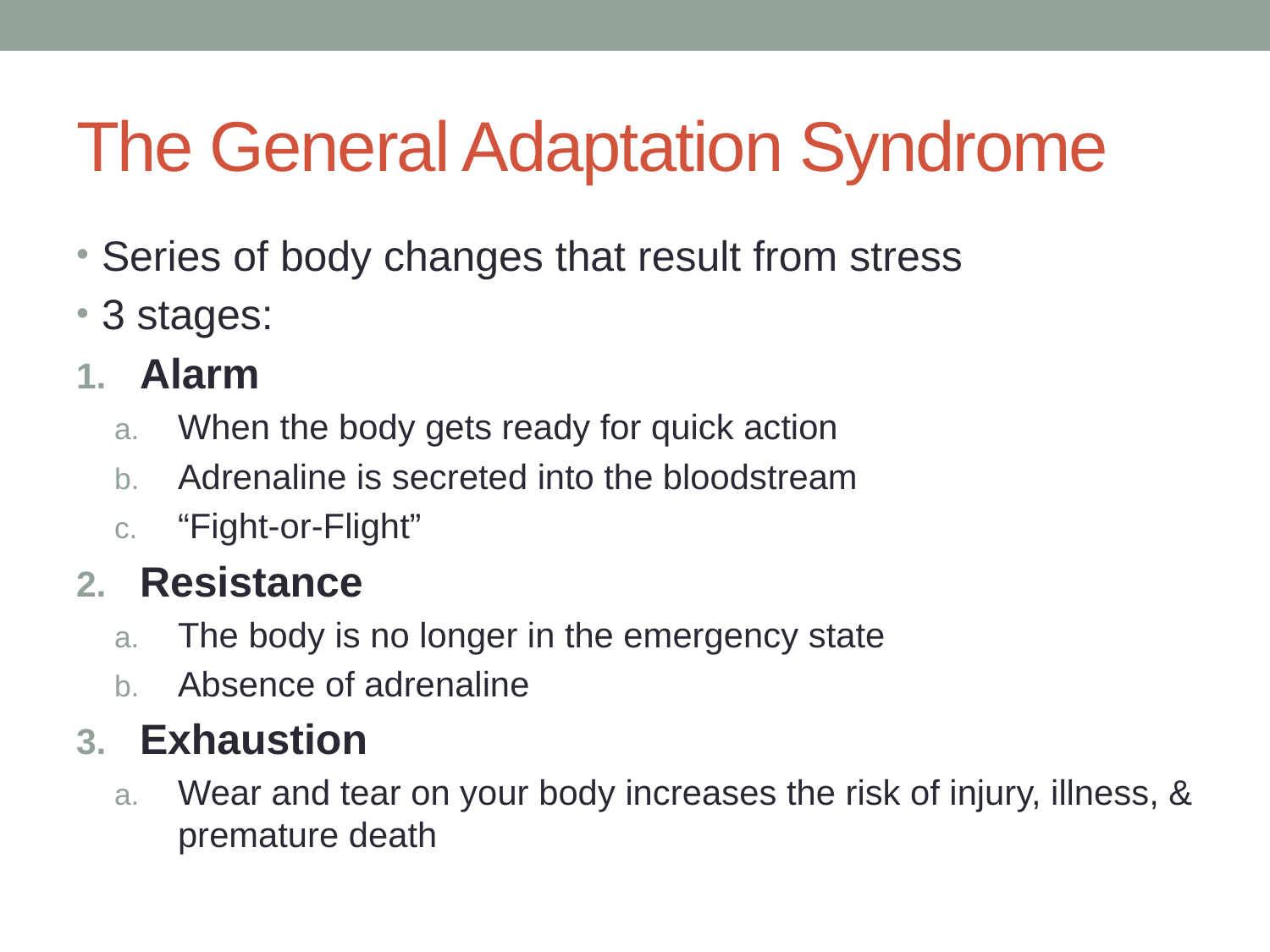

# The General Adaptation Syndrome
Series of body changes that result from stress
3 stages:
Alarm
When the body gets ready for quick action
Adrenaline is secreted into the bloodstream
“Fight-or-Flight”
Resistance
The body is no longer in the emergency state
Absence of adrenaline
Exhaustion
Wear and tear on your body increases the risk of injury, illness, & premature death